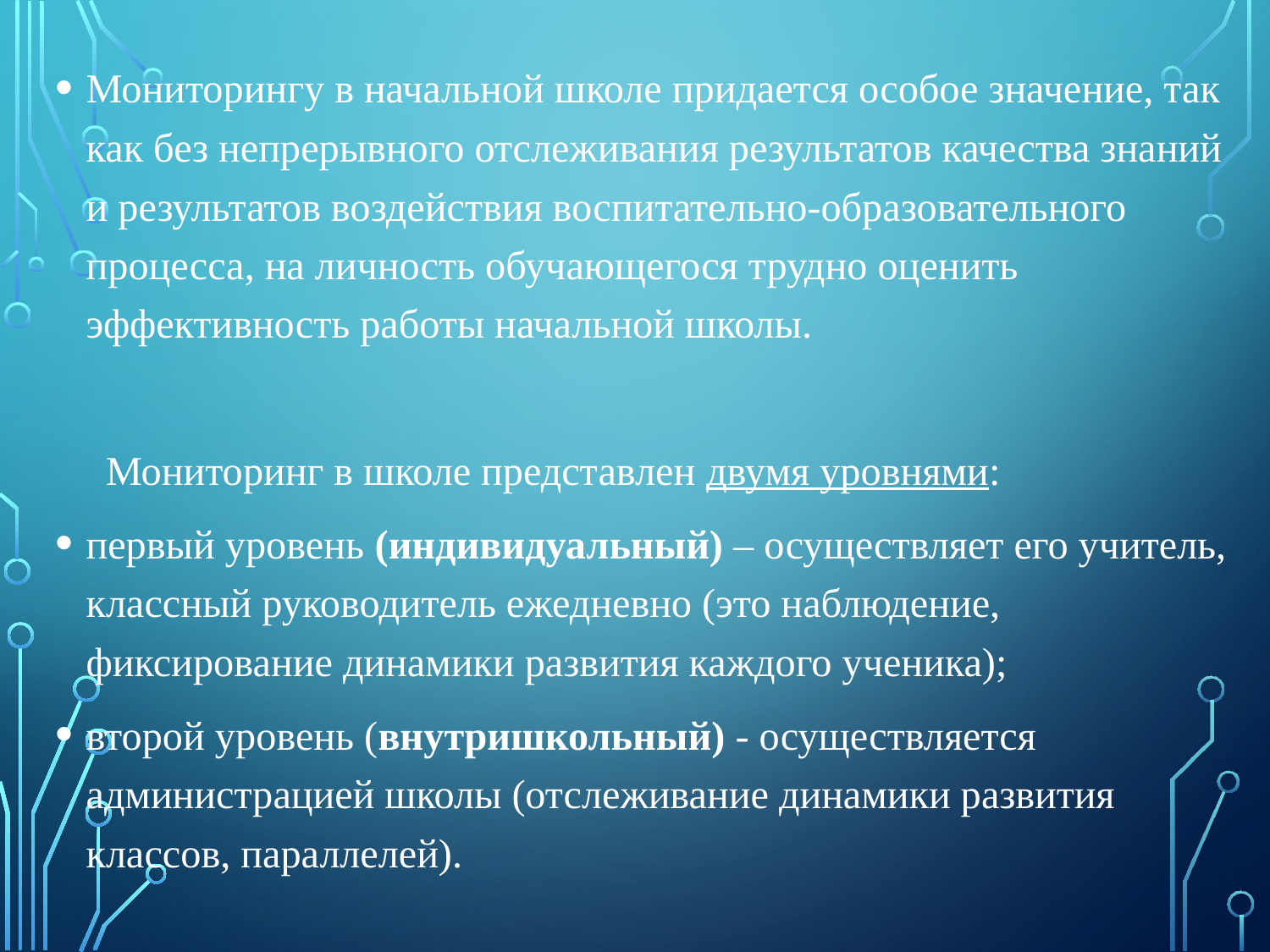

Мониторингу в начальной школе придается особое значение, так как без непрерывного отслеживания результатов качества знаний и результатов воздействия воспитательно-образовательного процесса, на личность обучающегося трудно оценить эффективность работы начальной школы.

     Мониторинг в школе представлен двумя уровнями:
первый уровень (индивидуальный) – осуществляет его учитель, классный руководитель ежедневно (это наблюдение, фиксирование динамики развития каждого ученика);
второй уровень (внутришкольный) - осуществляется администрацией школы (отслеживание динамики развития классов, параллелей).